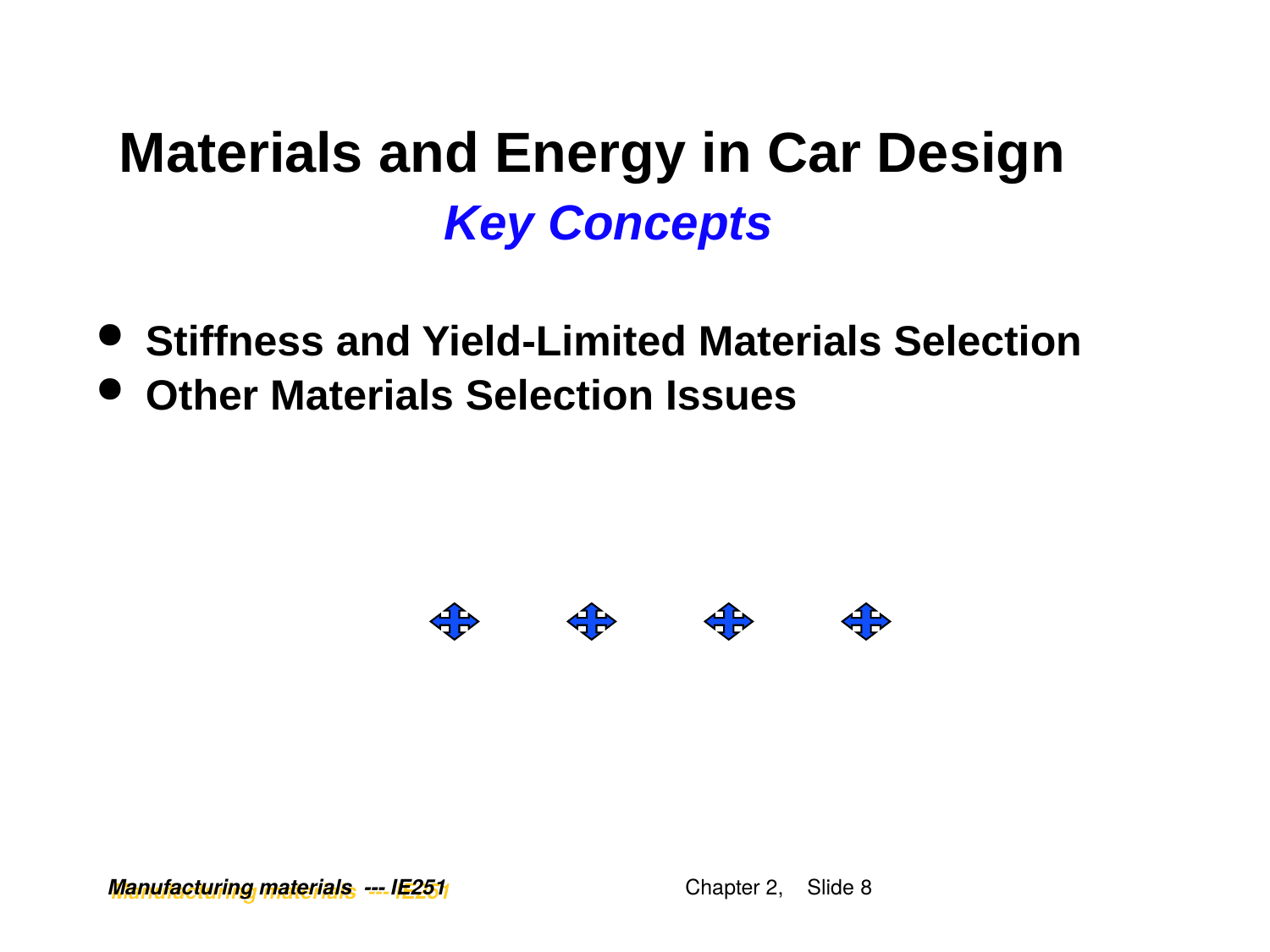

# Materials and Energy in Car Design Key Concepts
Stiffness and Yield-Limited Materials Selection
Other Materials Selection Issues